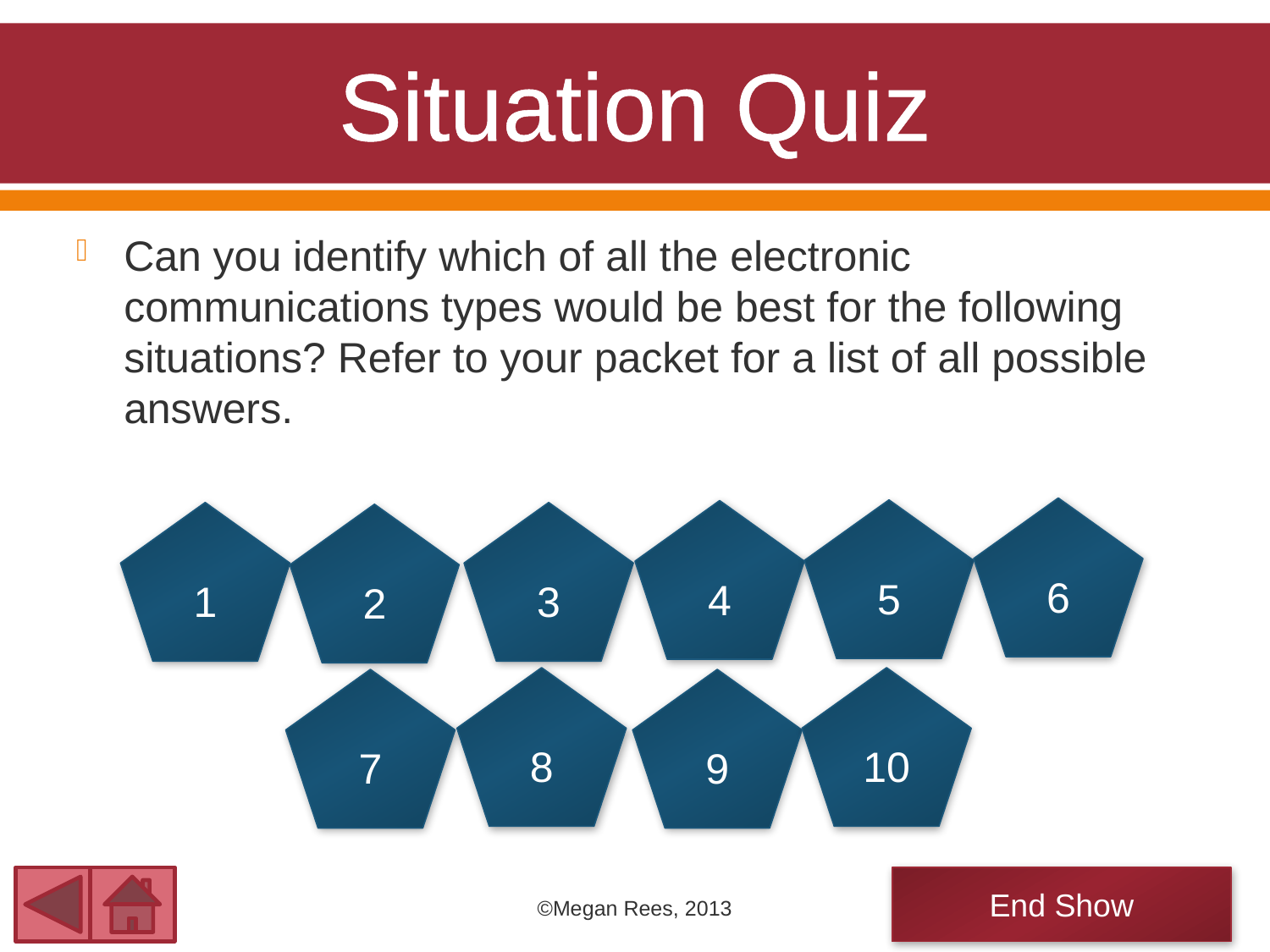

# Situation Quiz
Can you identify which of all the electronic communications types would be best for the following situations? Refer to your packet for a list of all possible answers.
6
5
4
1
3
2
8
10
7
9

End Show
©Megan Rees, 2013
30